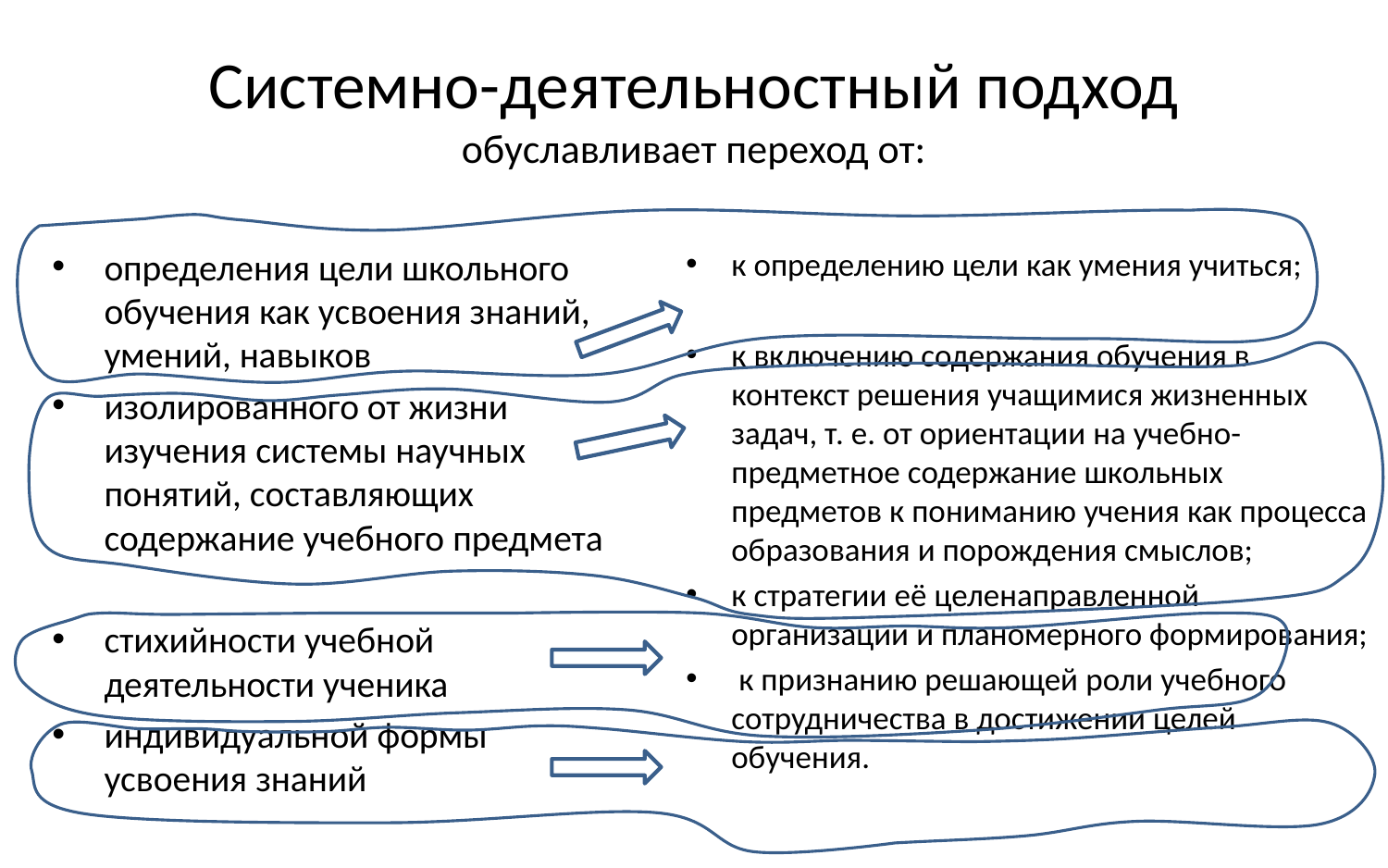

# Системно-деятельностный подход обуславливает переход от:

определения цели школьного обучения как усвоения знаний,  умений, навыков
изолированного от жизни изучения системы научных понятий, составляющих содержание учебного предмета

стихийности учебной деятельности ученика
индивидуальной формы усвоения знаний

к определению цели как умения учиться;

к включению содержания обучения в контекст решения учащимися жизненных задач, т. е. от ориентации на учебно-предметное содержание школьных предметов к пониманию учения как процесса образования и порождения смыслов;
к стратегии её целенаправленной организации и планомерного формирования;
 к признанию решающей роли учебного сотрудничества в достижении целей обучения.